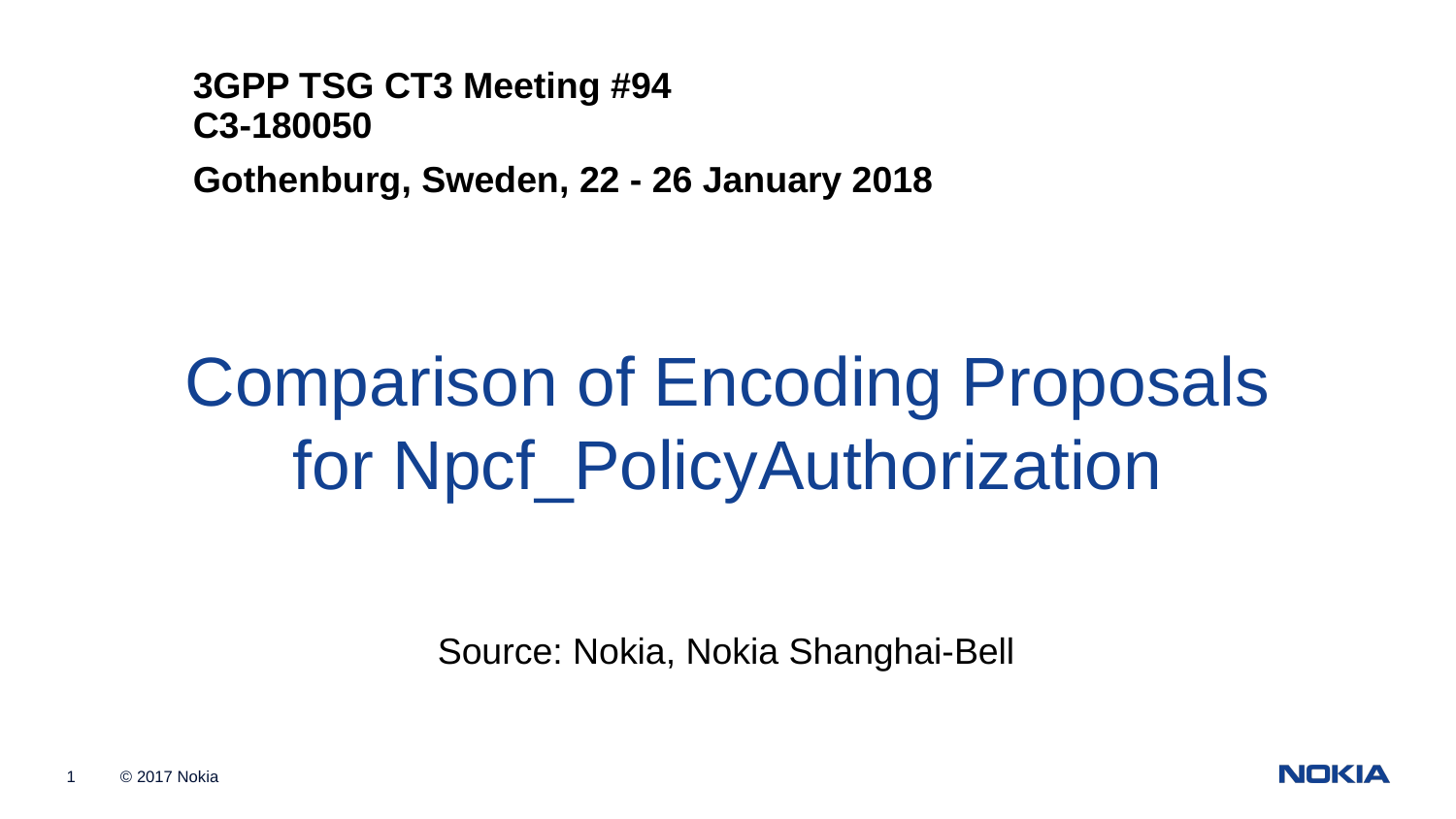

3GPP TSG CT3 Meeting #94				C3-180050
Gothenburg, Sweden, 22 - 26 January 2018
# Comparison of Encoding Proposals for Npcf_PolicyAuthorization
Source: Nokia, Nokia Shanghai-Bell